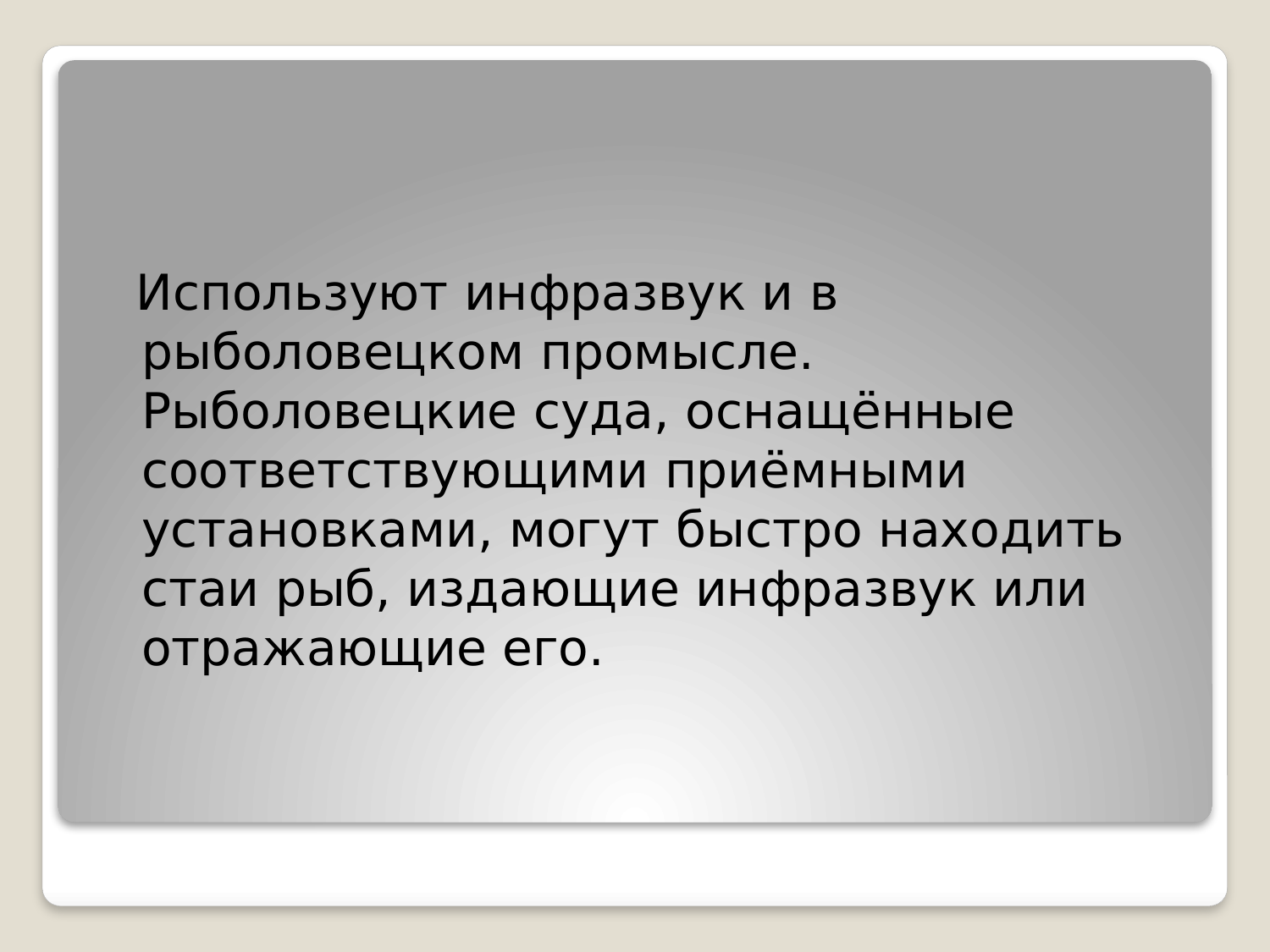

Используют инфразвук и в рыболовецком промысле. Рыболовецкие суда, оснащённые соответствующими приёмными установками, могут быстро находить стаи рыб, издающие инфразвук или отражающие его.

#